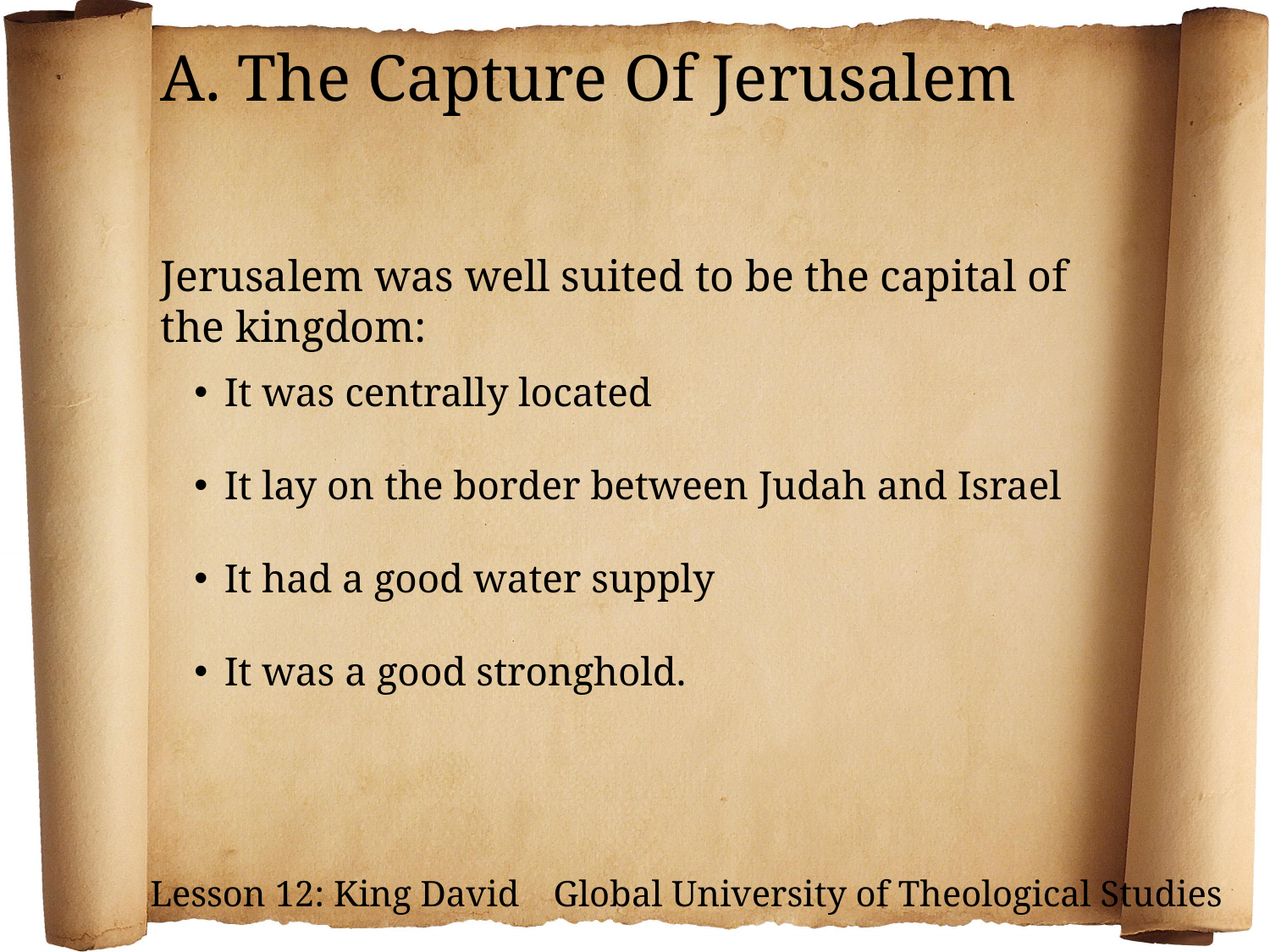

A. The Capture Of Jerusalem
Jerusalem was well suited to be the capital of the kingdom:

It was centrally located

It lay on the border between Judah and Israel

It had a good water supply

It was a good stronghold.

Lesson 12: King David    Global University of Theological Studies